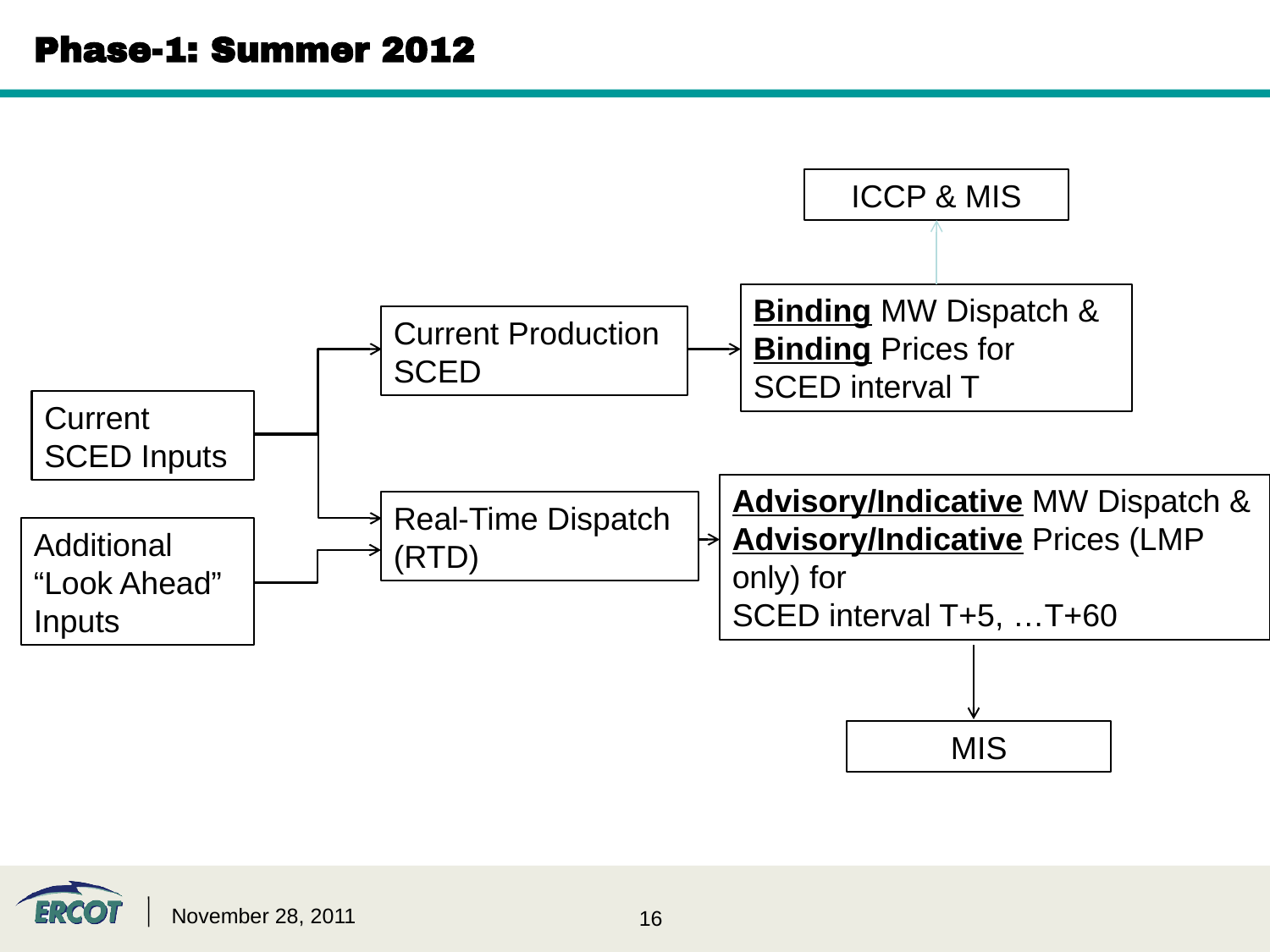

# Phase-1: Summer 2012
ICCP & MIS
Binding MW Dispatch & Binding Prices for
SCED interval T
Current Production SCED
Current SCED Inputs
Advisory/Indicative MW Dispatch &
Advisory/Indicative Prices (LMP only) for
SCED interval T+5, …T+60
Real-Time Dispatch (RTD)
Additional “Look Ahead”
Inputs
MIS

November 28, 2011